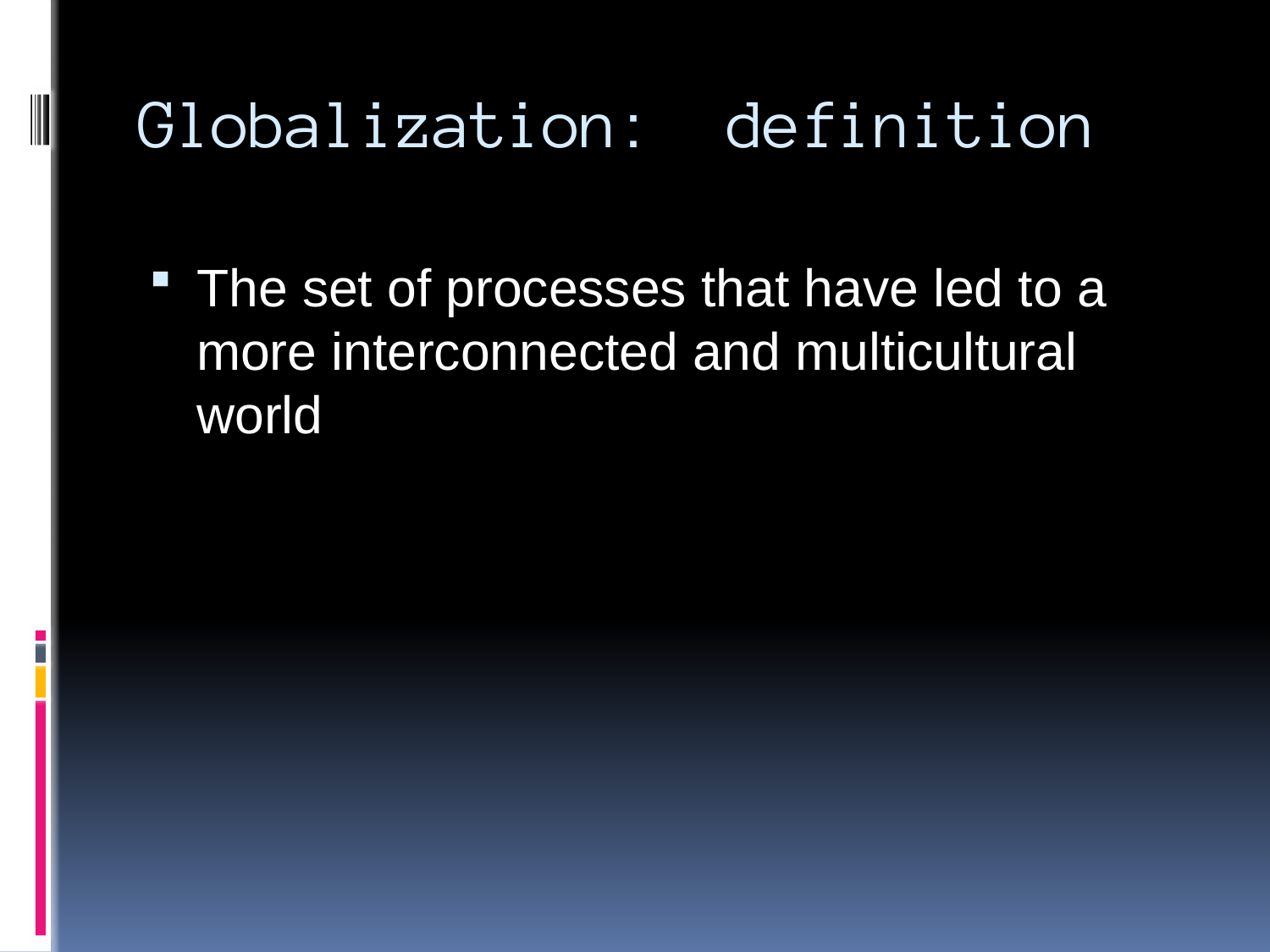

# Globalization:  definition
The set of processes that have led to a more interconnected and multicultural world